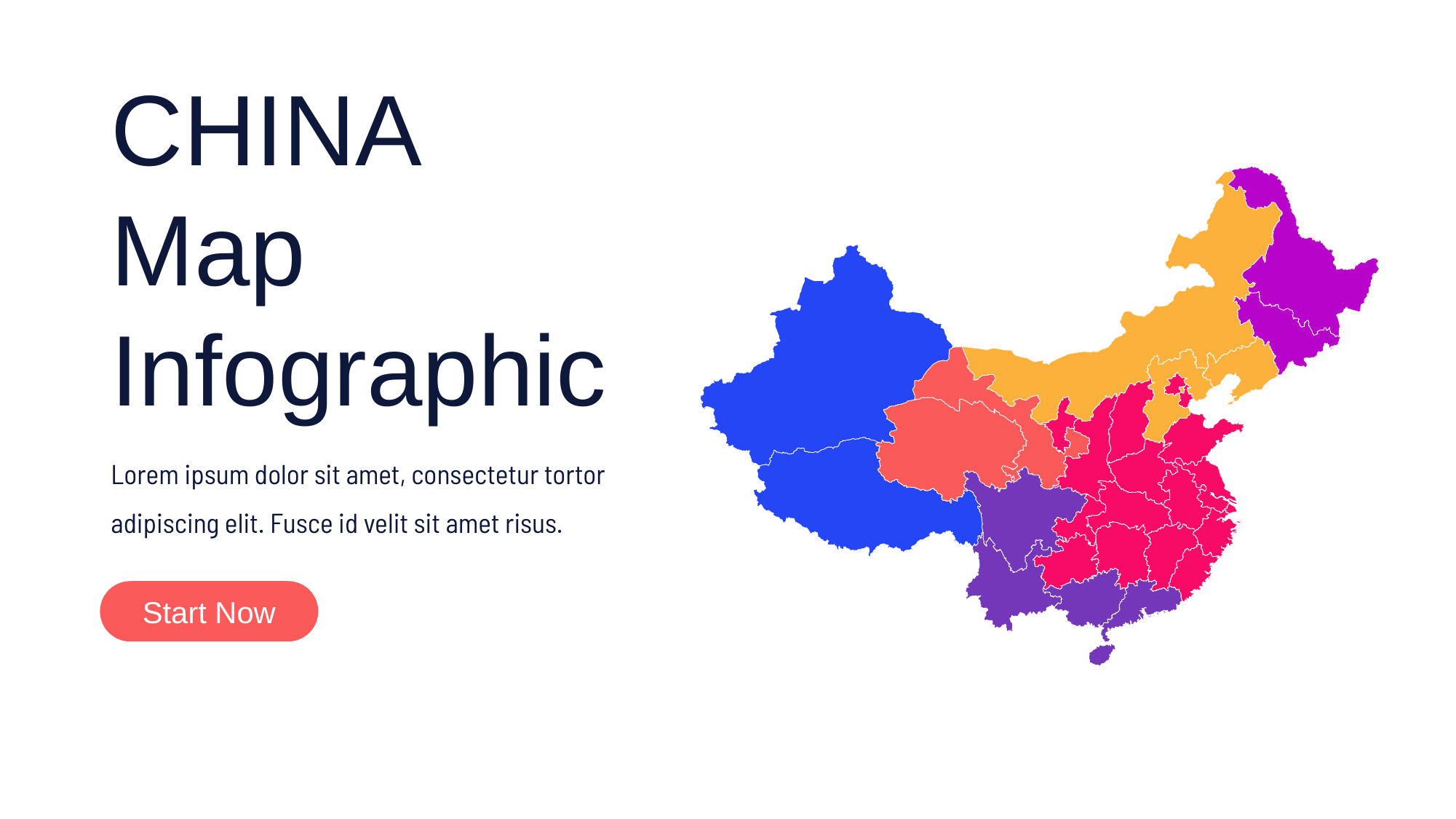

CHINA Map
Infographic
Lorem ipsum dolor sit amet, consectetur tortor adipiscing elit. Fusce id velit sit amet risus.
Start Now